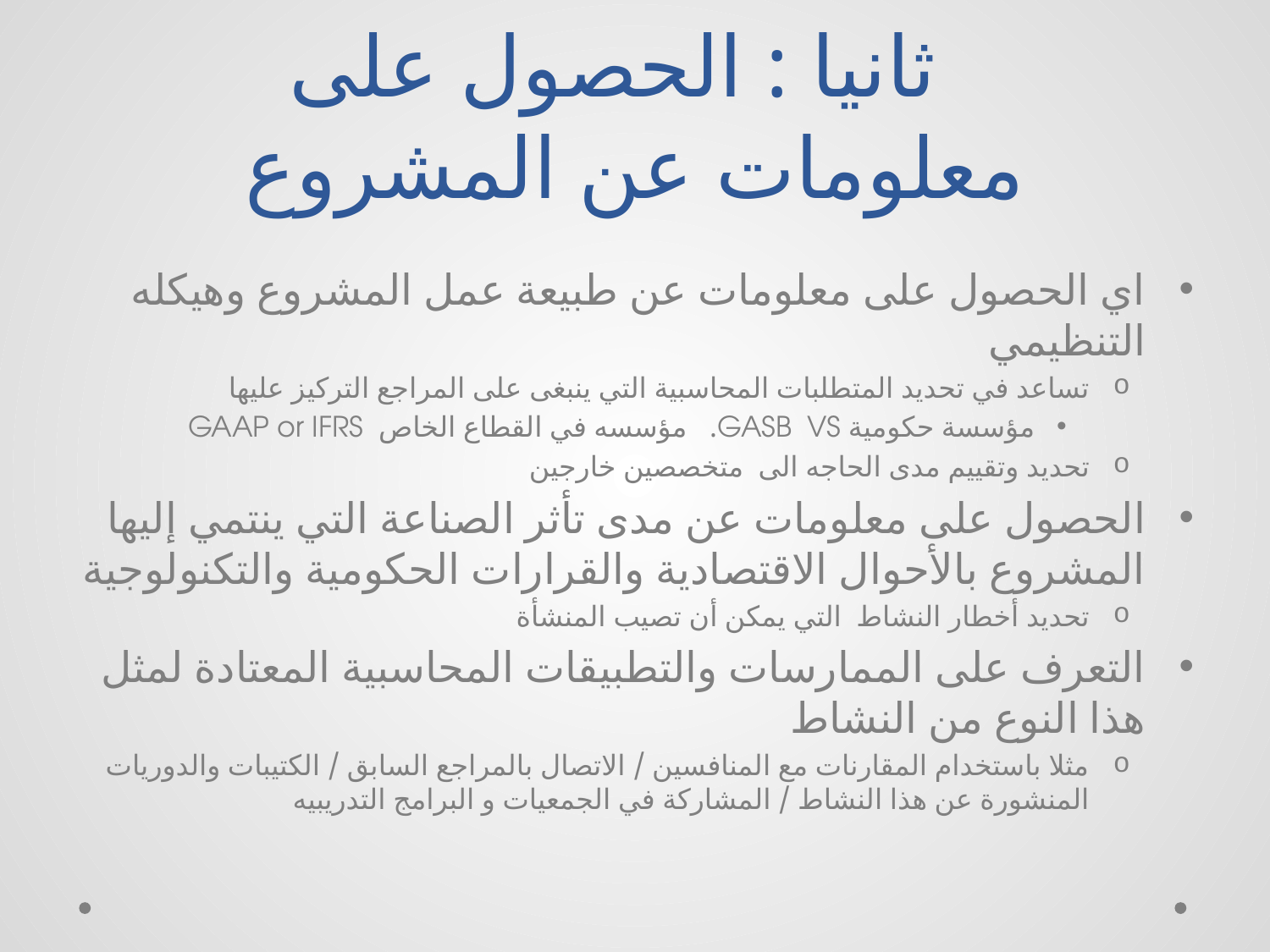

# ثانيا : الحصول على معلومات عن المشروع
اي الحصول على معلومات عن طبيعة عمل المشروع وهيكله التنظيمي
تساعد في تحديد المتطلبات المحاسبية التي ينبغى على المراجع التركيز عليها
مؤسسة حكومية GASB  VS.   مؤسسه في القطاع الخاص  GAAP or IFRS
تحديد وتقييم مدى الحاجه الى  متخصصين خارجين
الحصول على معلومات عن مدى تأثر الصناعة التي ينتمي إليها المشروع بالأحوال الاقتصادية والقرارات الحكومية والتكنولوجية
تحديد أخطار النشاط  التي يمكن أن تصيب المنشأة
التعرف على الممارسات والتطبيقات المحاسبية المعتادة لمثل هذا النوع من النشاط
مثلا باستخدام المقارنات مع المنافسين / الاتصال بالمراجع السابق / الكتيبات والدوريات المنشورة عن هذا النشاط / المشاركة في الجمعيات و البرامج التدريبيه